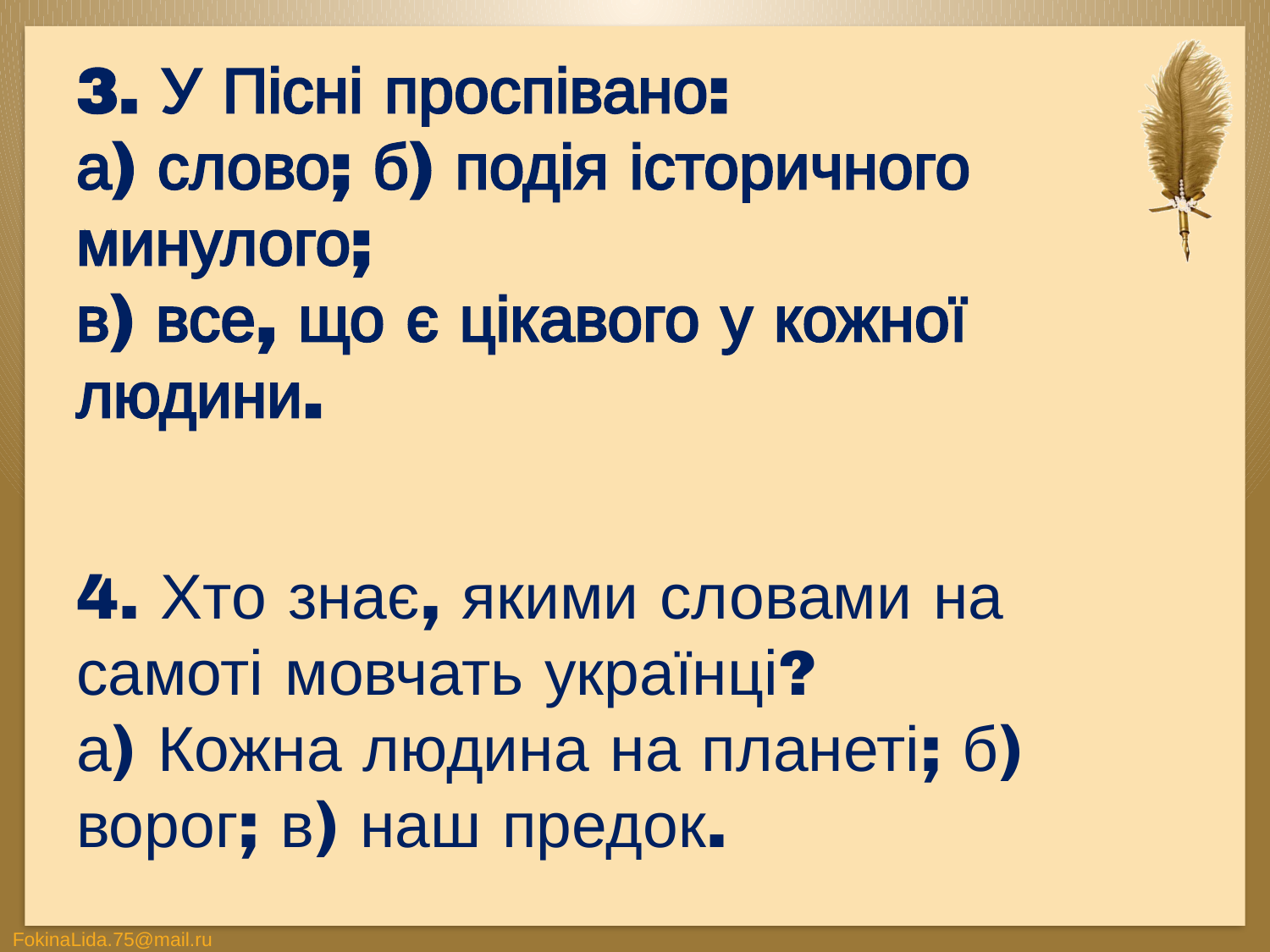

# 3. У Пісні проспівано: а) слово; б) подія історичного минулого; в) все, що є цікавого у кожної людини.

4. Хто знає, якими словами на самоті мовчать українці?
а) Кожна людина на планеті; б) ворог; в) наш предок.